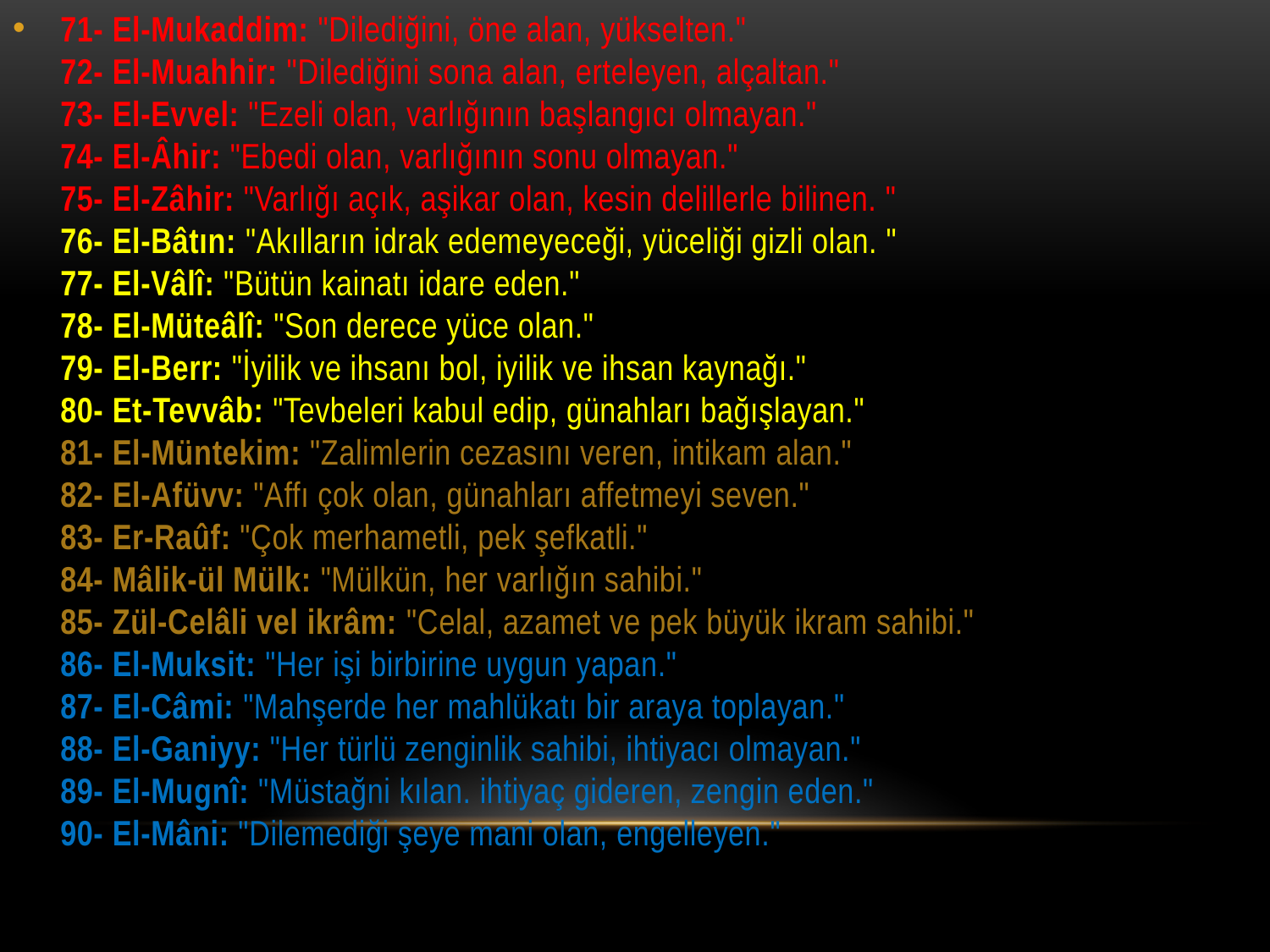

71- El-Mukaddim: "Dilediğini, öne alan, yükselten."
72- El-Muahhir: "Dilediğini sona alan, erteleyen, alçaltan."
73- El-Evvel: "Ezeli olan, varlığının başlangıcı olmayan."
74- El-Âhir: "Ebedi olan, varlığının sonu olmayan."
75- El-Zâhir: "Varlığı açık, aşikar olan, kesin delillerle bilinen. "  
76- El-Bâtın: "Akılların idrak edemeyeceği, yüceliği gizli olan. "
77- El-Vâlî: "Bütün kainatı idare eden."
78- El-Müteâlî: "Son derece yüce olan."
79- El-Berr: "İyilik ve ihsanı bol, iyilik ve ihsan kaynağı."
80- Et-Tevvâb: "Tevbeleri kabul edip, günahları bağışlayan."
81- El-Müntekim: "Zalimlerin cezasını veren, intikam alan."
82- El-Afüvv: "Affı çok olan, günahları affetmeyi seven."
83- Er-Raûf: "Çok merhametli, pek şefkatli."
84- Mâlik-ül Mülk: "Mülkün, her varlığın sahibi."
85- Zül-Celâli vel ikrâm: "Celal, azamet ve pek büyük ikram sahibi."
86- El-Muksit: "Her işi birbirine uygun yapan."
87- El-Câmi: "Mahşerde her mahlükatı bir araya toplayan."
88- El-Ganiyy: "Her türlü zenginlik sahibi, ihtiyacı olmayan."
89- El-Mugnî: "Müstağni kılan. ihtiyaç gideren, zengin eden."
90- El-Mâni: "Dilemediği şeye mani olan, engelleyen."